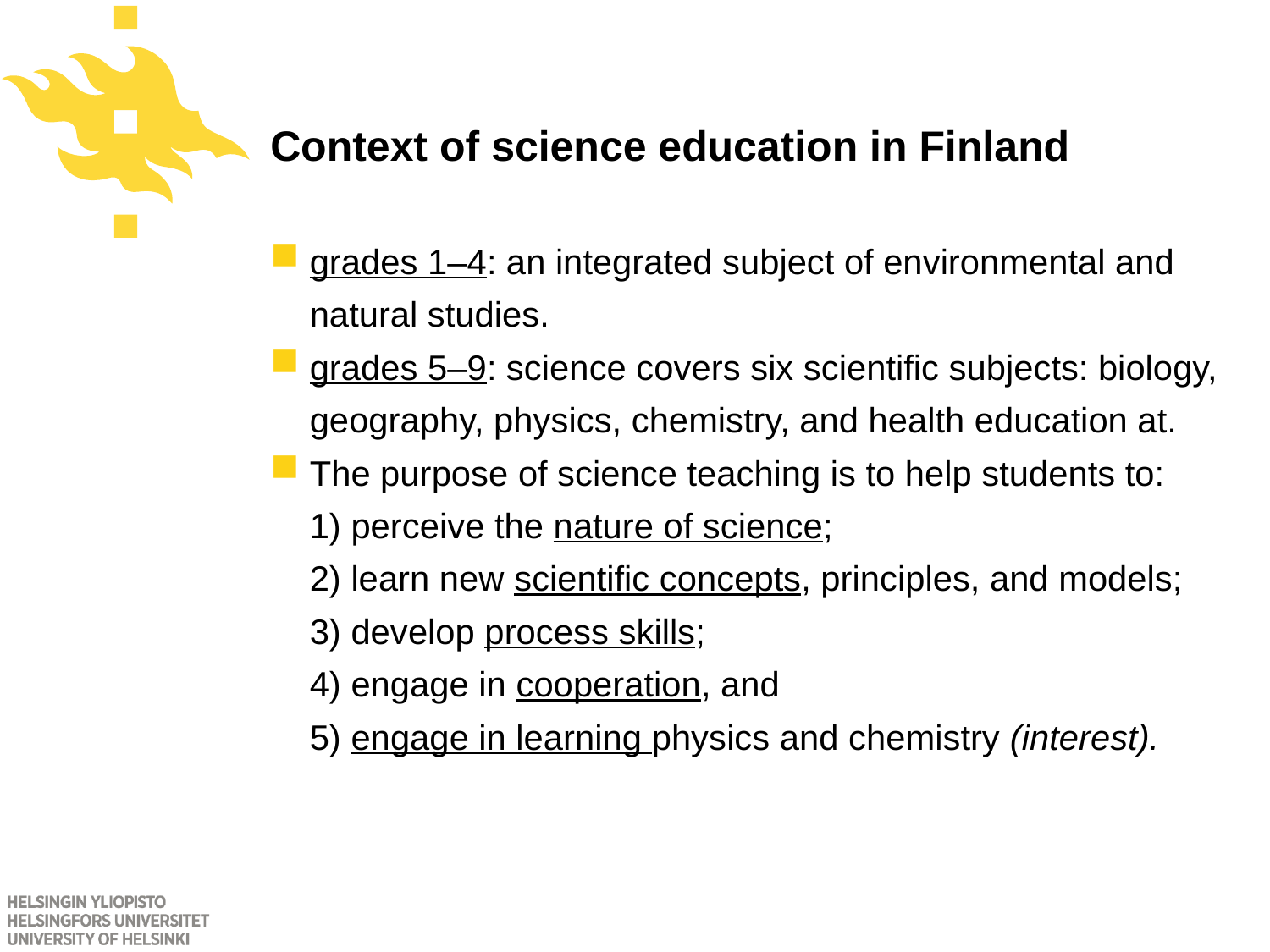

# Context of science education in Finland
grades 1–4: an integrated subject of environmental and natural studies.
grades 5–9: science covers six scientific subjects: biology, geography, physics, chemistry, and health education at.
The purpose of science teaching is to help students to:
1) perceive the nature of science;
2) learn new scientific concepts, principles, and models;
3) develop process skills;
4) engage in cooperation, and
5) engage in learning physics and chemistry (interest).